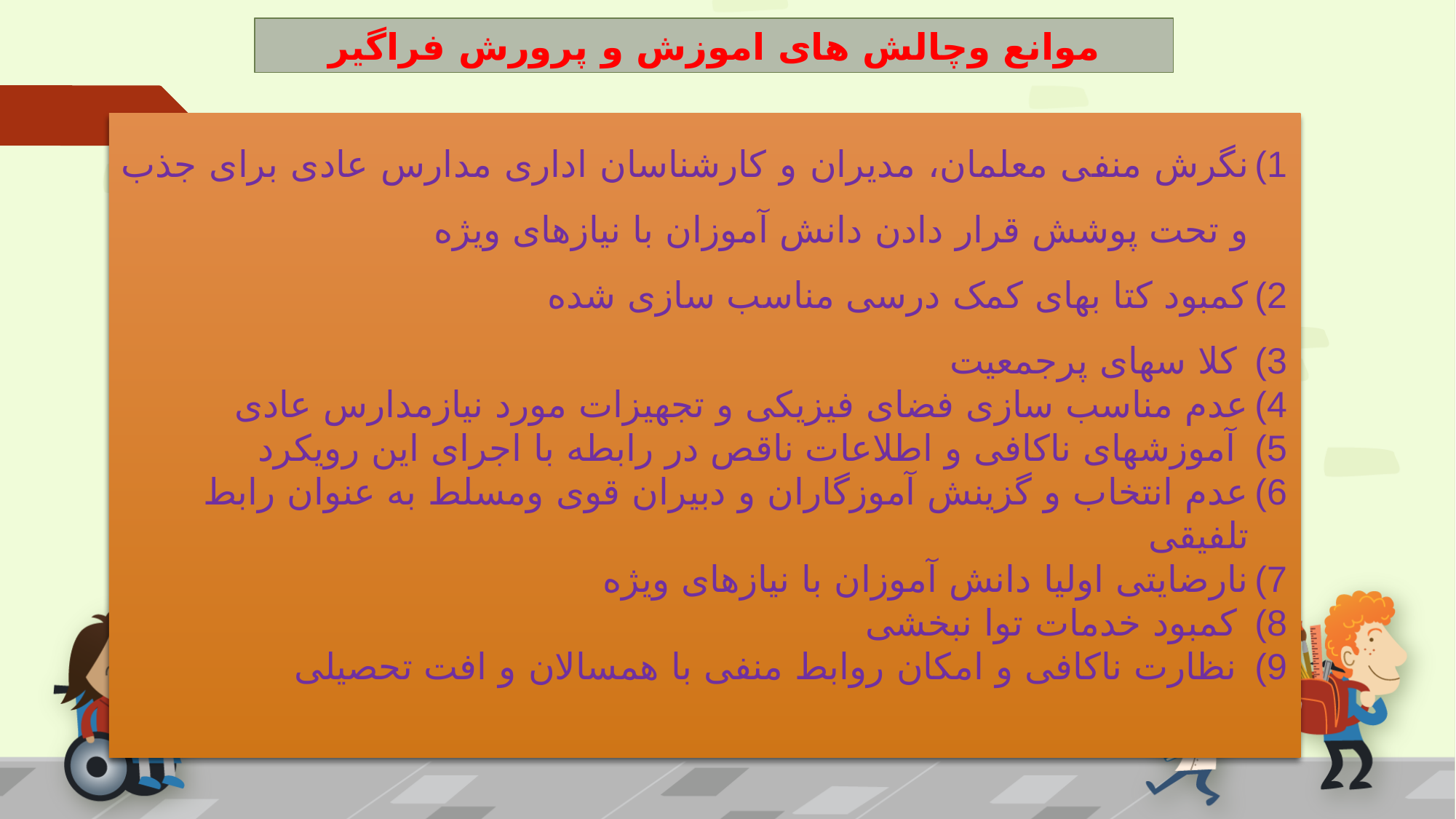

موانع وچالش های اموزش و پرورش فراگیر
نگرش منفی معلمان، مدیران و کارشناسان اداری مدارس عادی برای جذب و تحت پوشش قرار دادن دانش آموزان با نیازهای ویژه
کمبود کتا بهای کمک درسی مناسب سازی شده
 کلا سهای پرجمعیت
عدم مناسب سازی فضای فیزیکی و تجهیزات مورد نیازمدارس عادی
 آموزشهای ناکافی و اطلاعات ناقص در رابطه با اجرای این رویکرد
عدم انتخاب و گزینش آموزگاران و دبیران قوی ومسلط به عنوان رابط تلفیقی
نارضایتی اولیا دانش آموزان با نیازهای ویژه
 کمبود خدمات توا نبخشی
 نظارت ناکافی و امکان روابط منفی با همسالان و افت تحصیلی